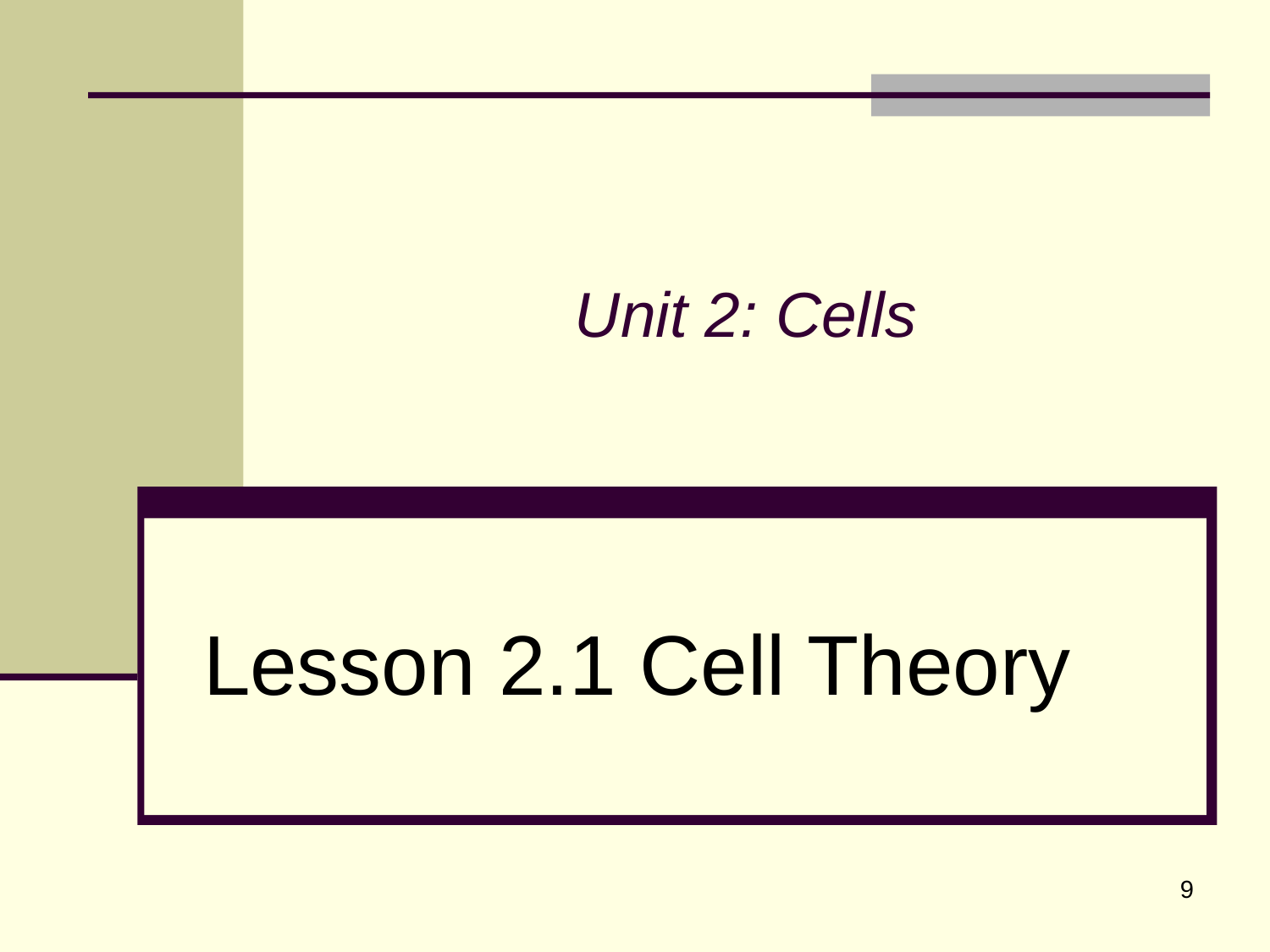

# Unit 2: Cells
Lesson 2.1 Cell Theory
9